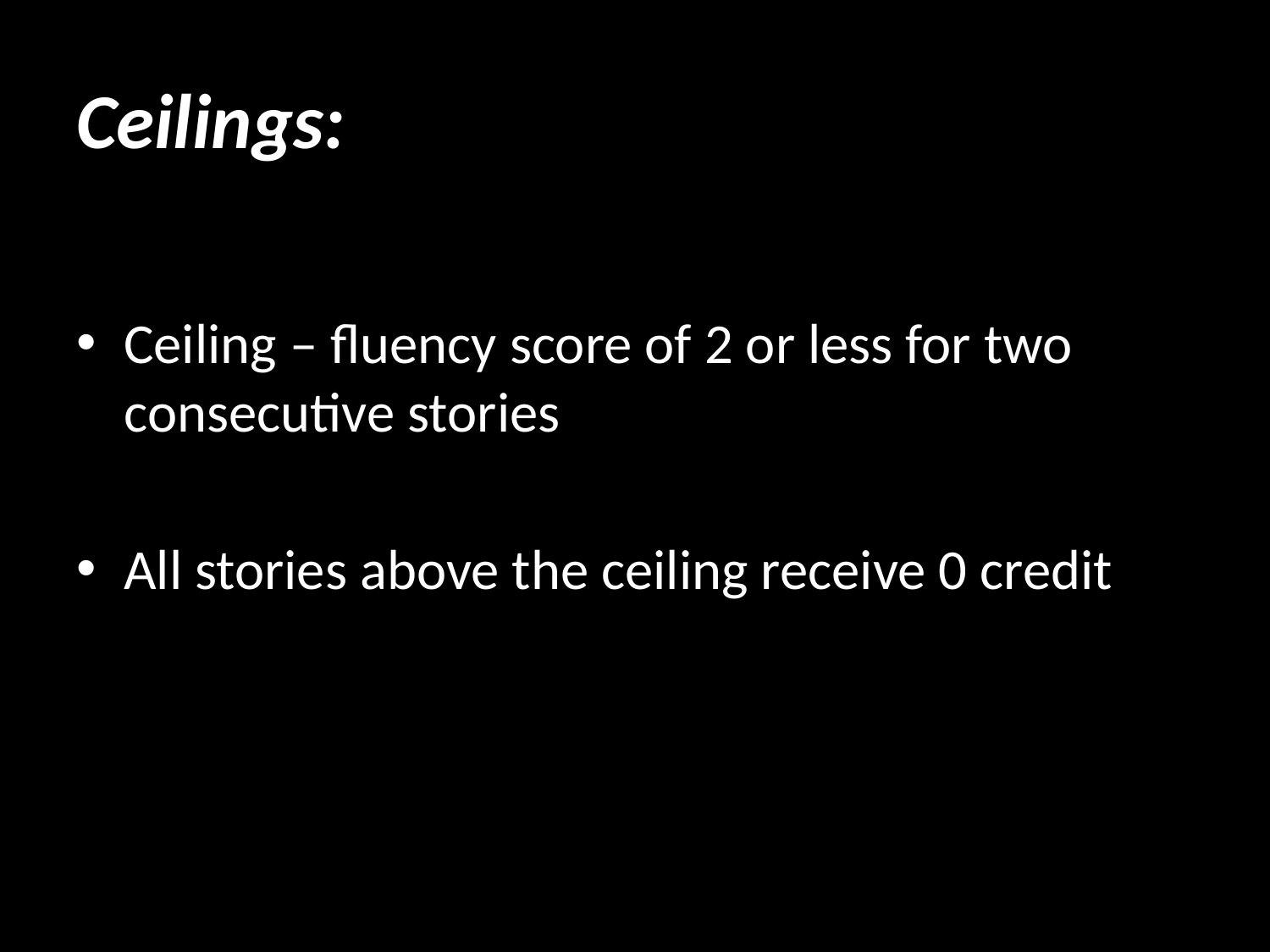

# Ceilings:

Ceiling – fluency score of 2 or less for two consecutive stories

All stories above the ceiling receive 0 credit